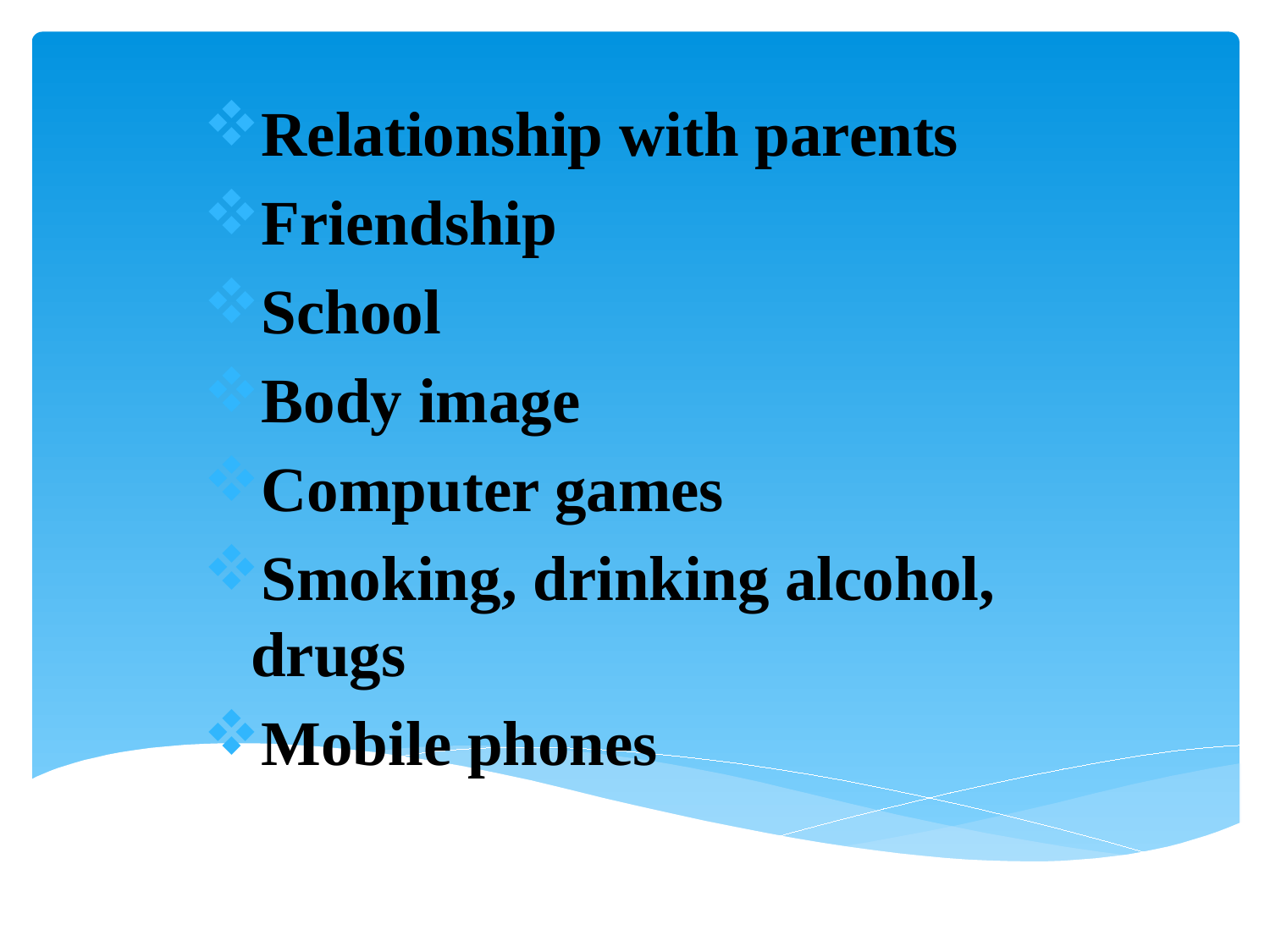

#
Relationship with parents
Friendship
School
Body image
Computer games
Smoking, drinking alcohol, drugs
Mobile phones